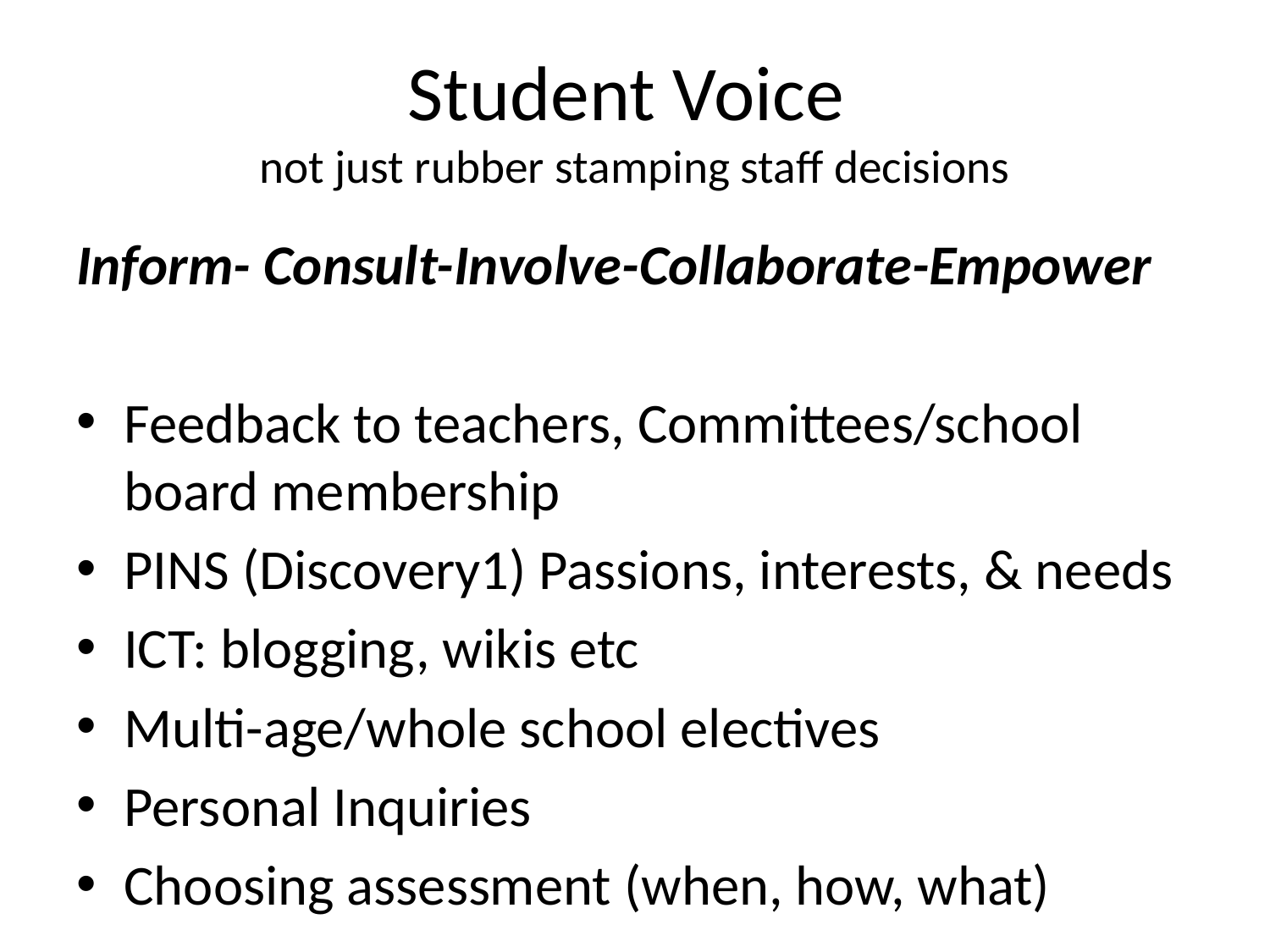

# Student Voice not just rubber stamping staff decisions
Inform- Consult-Involve-Collaborate-Empower

Feedback to teachers, Committees/school board membership
PINS (Discovery1) Passions, interests, & needs
ICT: blogging, wikis etc
Multi-age/whole school electives
Personal Inquiries
Choosing assessment (when, how, what)

HOW, WHAT, WHEN, WHERE THEY LEARN